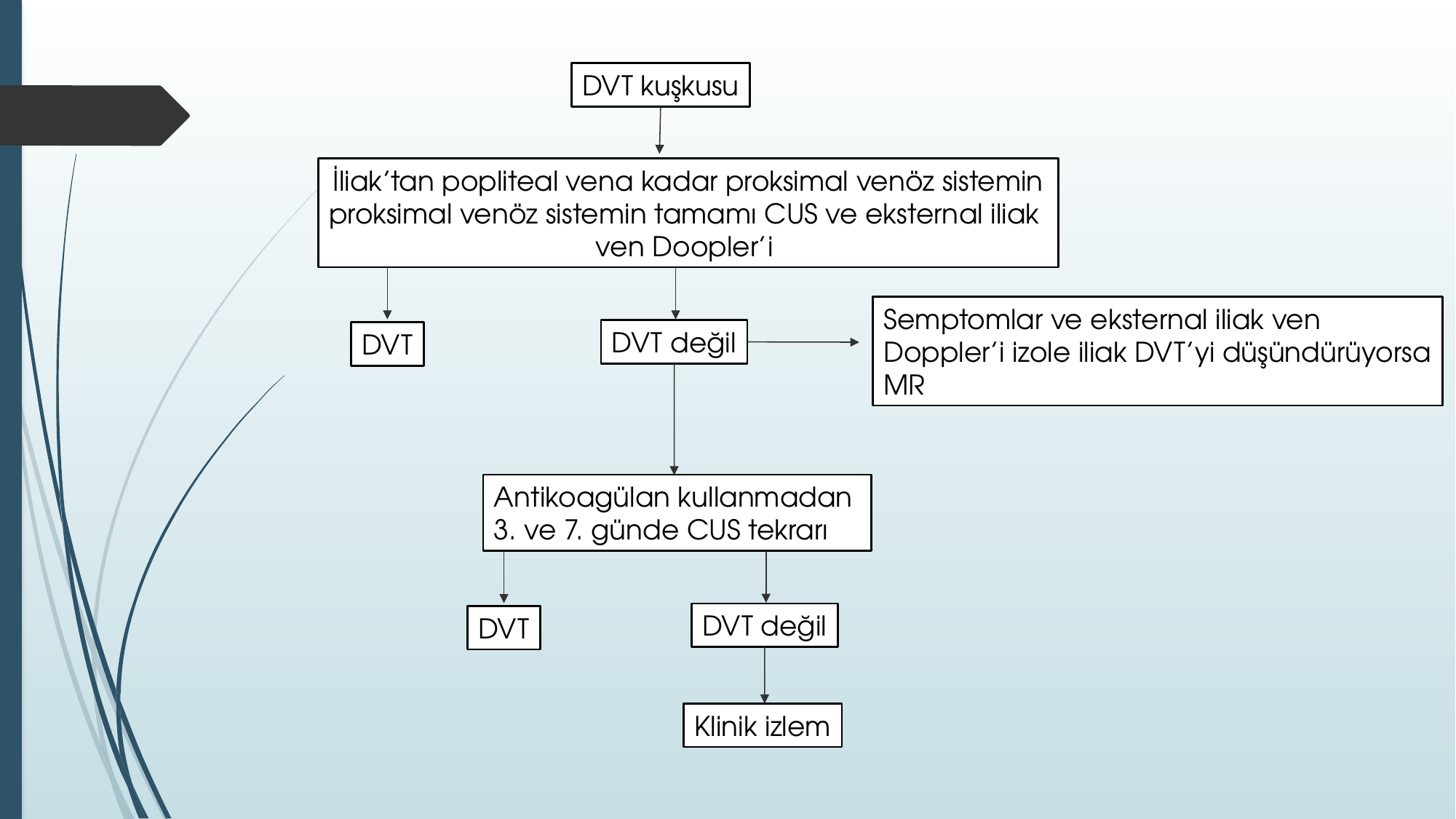

DVT kuşkusu
İliak’tan popliteal vena kadar proksimal venöz sistemin
proksimal venöz sistemin tamamı CUS ve eksternal iliak
ven Doopler’i
Semptomlar ve eksternal iliak ven
Doppler’i izole iliak DVT’yi düşündürüyorsa
MR
DVT değil
DVT
Antikoagülan kullanmadan
3. ve 7. günde CUS tekrarı
DVT değil
DVT
Klinik izlem